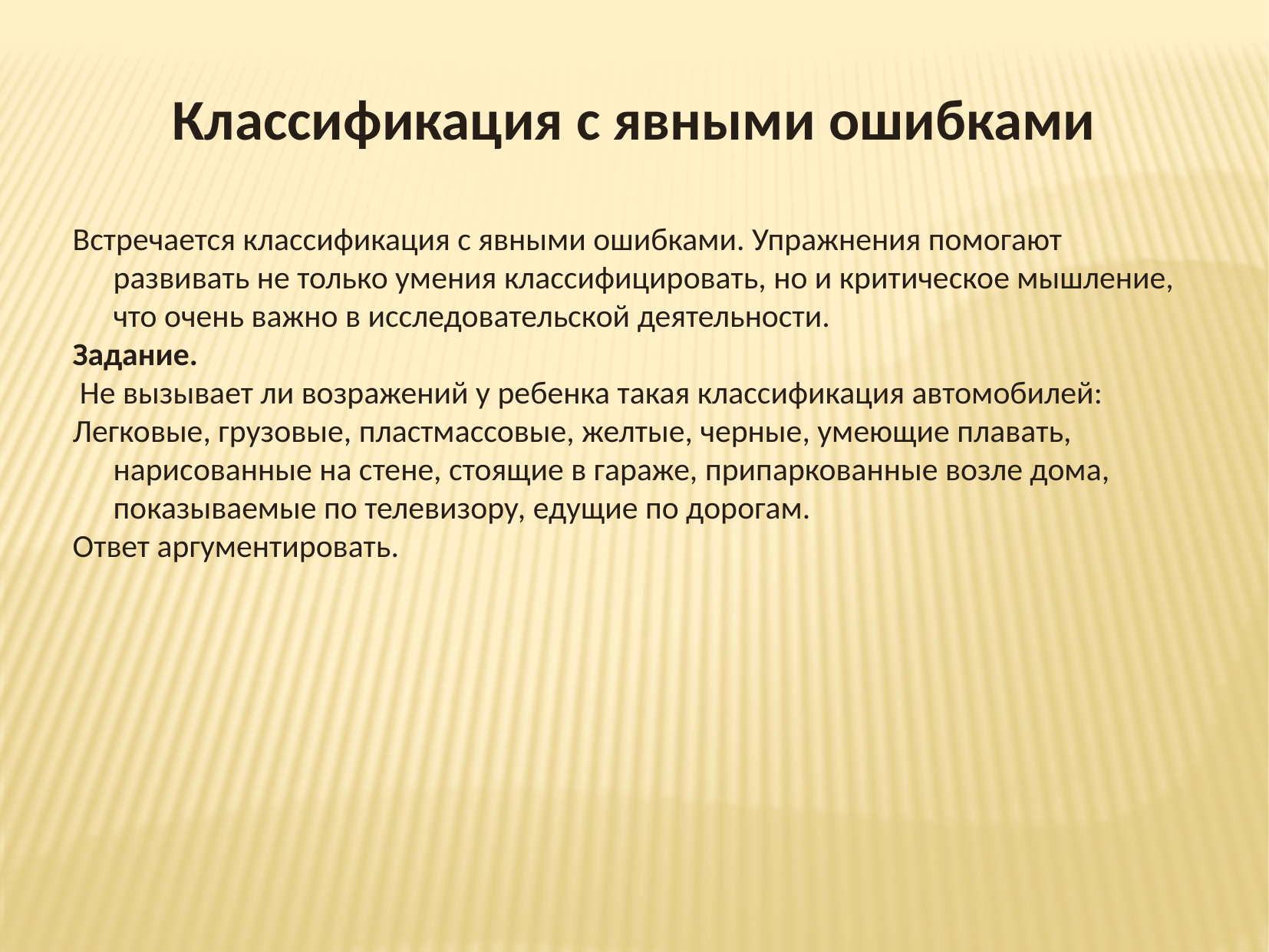

Классификация с явными ошибками
Встречается классификация с явными ошибками. Упражнения помогают развивать не только умения классифицировать, но и критическое мышление, что очень важно в исследовательской деятельности.
Задание.
 Не вызывает ли возражений у ребенка такая классификация автомобилей:
Легковые, грузовые, пластмассовые, желтые, черные, умеющие плавать, нарисованные на стене, стоящие в гараже, припаркованные возле дома, показываемые по телевизору, едущие по дорогам.
Ответ аргументировать.